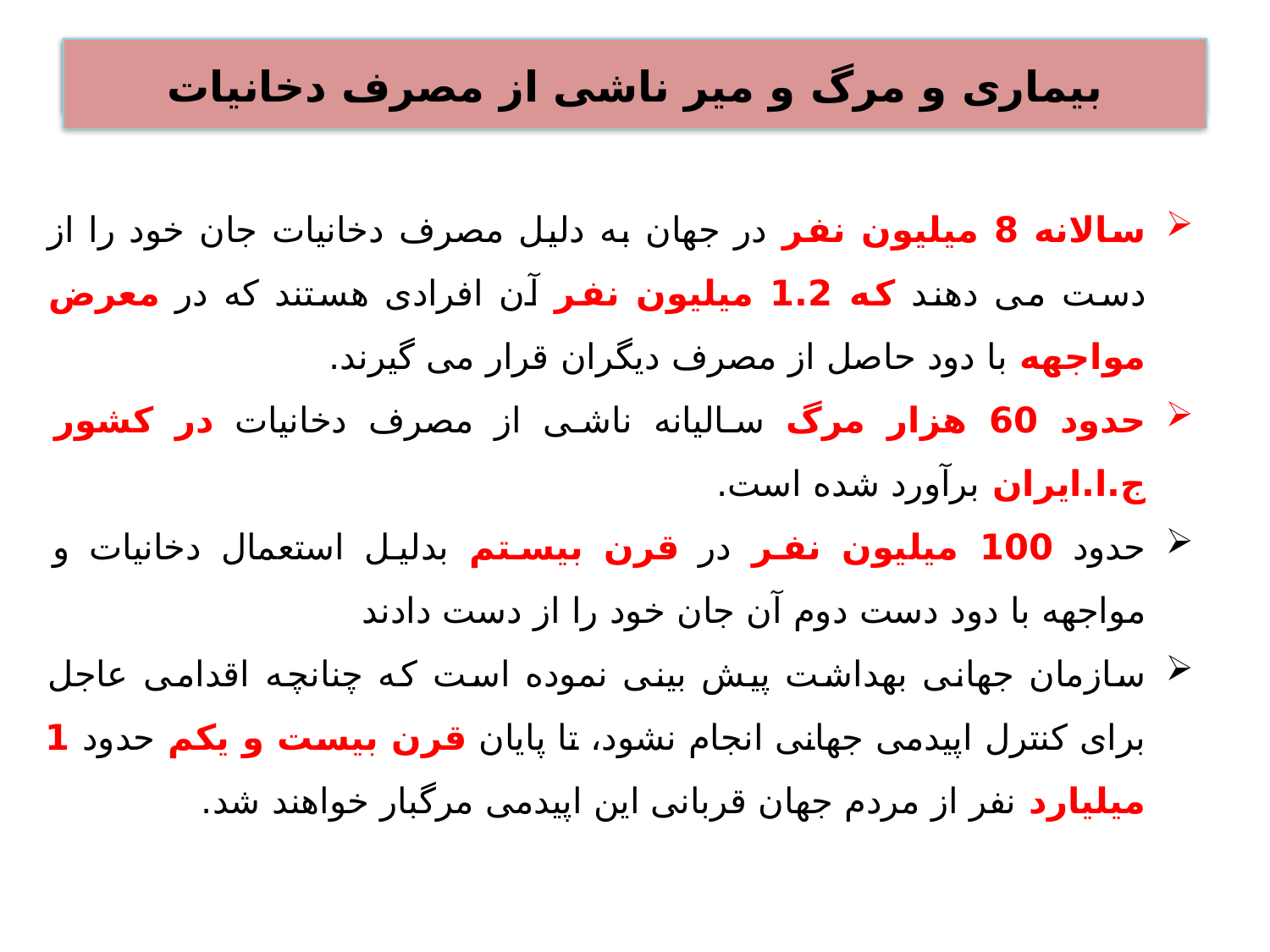

بیماری و مرگ و میر ناشی از مصرف دخانیات
# بیماری و مرگ و میر ناشی از مصرف دخانیات
سالانه 8 میلیون نفر در جهان به دلیل مصرف دخانیات جان خود را از دست می دهند که 1.2 میلیون نفر آن افرادی هستند که در معرض مواجهه با دود حاصل از مصرف دیگران قرار می گیرند.
حدود 60 هزار مرگ سالیانه ناشی از مصرف دخانیات در کشور ج.ا.ایران برآورد شده است.
حدود 100 میلیون نفر در قرن بیستم بدلیل استعمال دخانیات و مواجهه با دود دست دوم آن جان خود را از دست دادند
سازمان جهانی بهداشت پیش بینی نموده است که چنانچه اقدامی عاجل برای کنترل اپیدمی جهانی انجام نشود، تا پایان قرن بیست و یکم حدود 1 میلیارد نفر از مردم جهان قربانی این اپیدمی مرگبار خواهند شد.